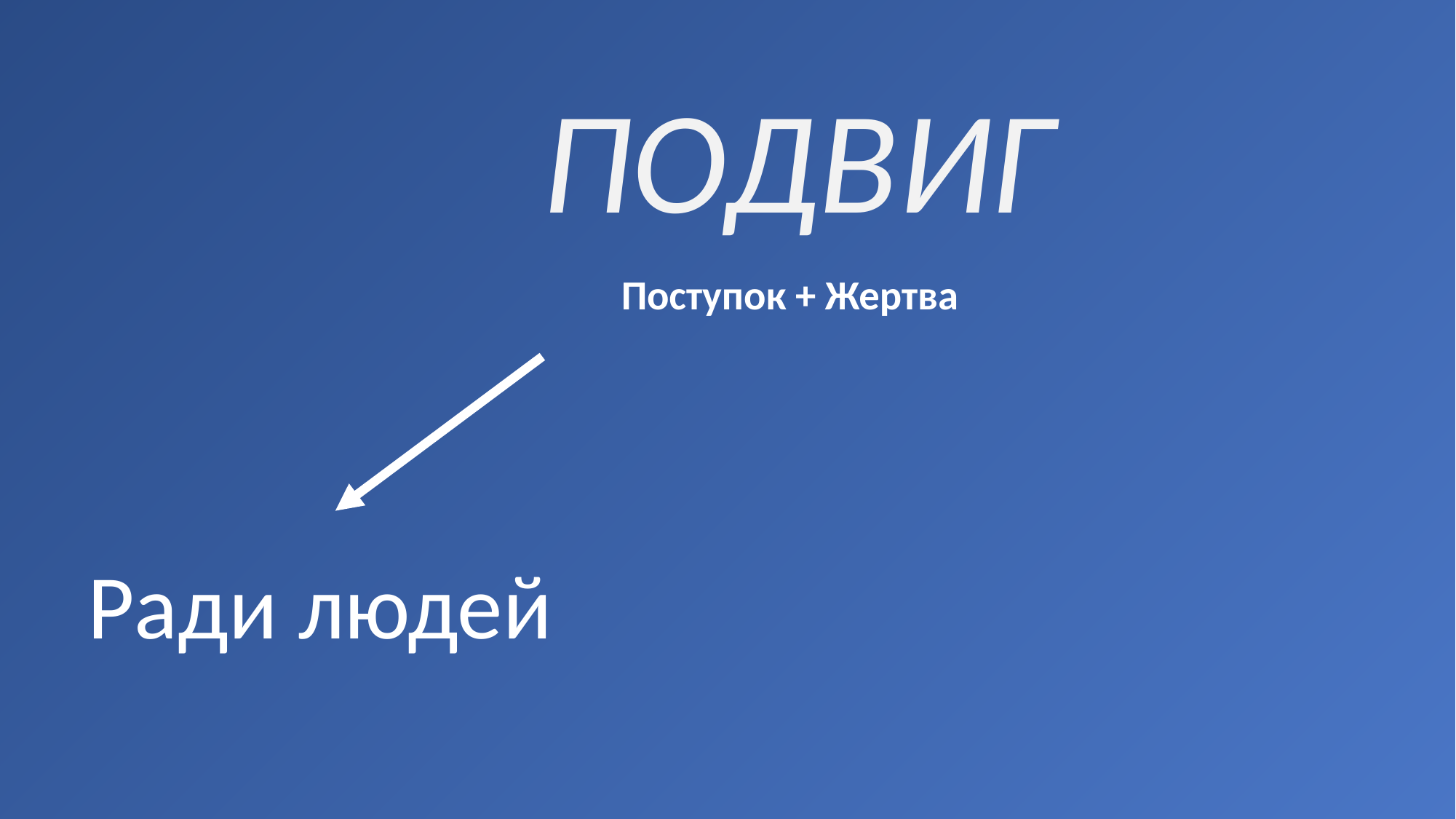

ПОДВИГ
Поступок + Жертва
# Ради людей